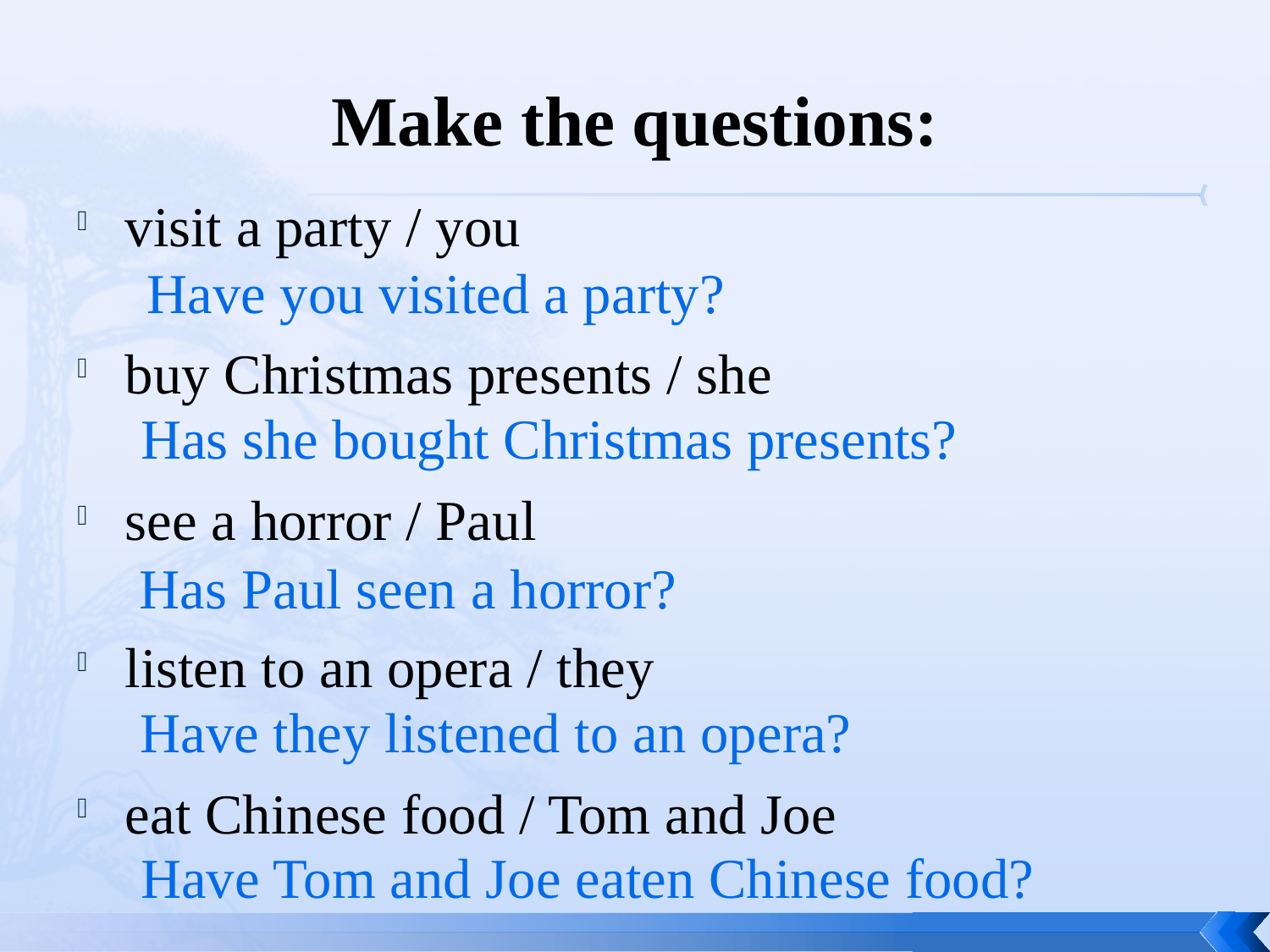

# Make the questions:
visit a party / you
buy Christmas presents / she
see a horror / Paul
listen to an opera / they
eat Chinese food / Tom and Joe

Have you visited a party?
Has she bought Christmas presents?
Has Paul seen a horror?
Have they listened to an opera?
Have Tom and Joe eaten Chinese food?